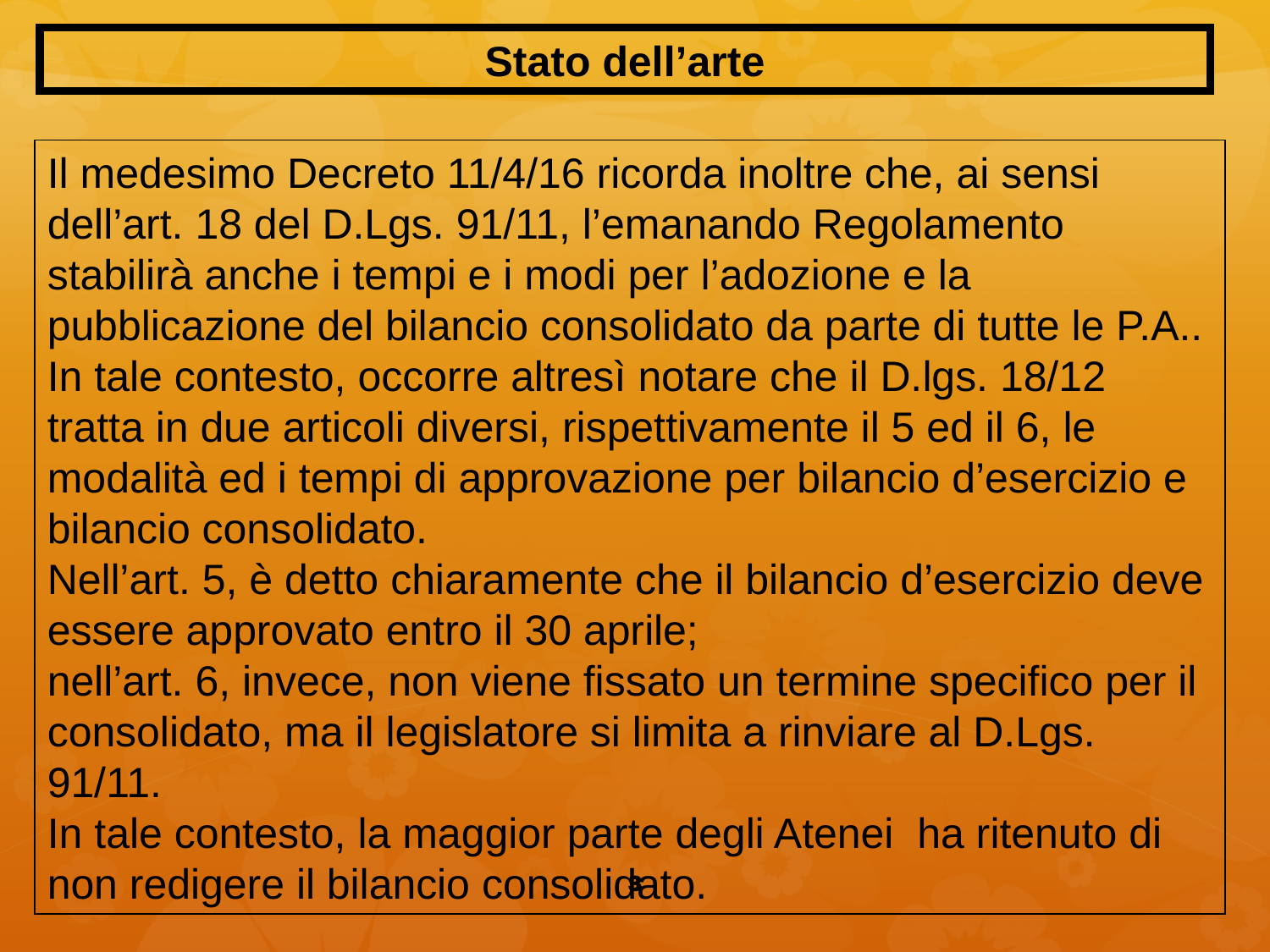

Stato dell’arte
Il medesimo Decreto 11/4/16 ricorda inoltre che, ai sensi dell’art. 18 del D.Lgs. 91/11, l’emanando Regolamento stabilirà anche i tempi e i modi per l’adozione e la pubblicazione del bilancio consolidato da parte di tutte le P.A..
In tale contesto, occorre altresì notare che il D.lgs. 18/12 tratta in due articoli diversi, rispettivamente il 5 ed il 6, le modalità ed i tempi di approvazione per bilancio d’esercizio e bilancio consolidato.
Nell’art. 5, è detto chiaramente che il bilancio d’esercizio deve essere approvato entro il 30 aprile;
nell’art. 6, invece, non viene fissato un termine specifico per il consolidato, ma il legislatore si limita a rinviare al D.Lgs. 91/11.
In tale contesto, la maggior parte degli Atenei  ha ritenuto di non redigere il bilancio consolidato.

3